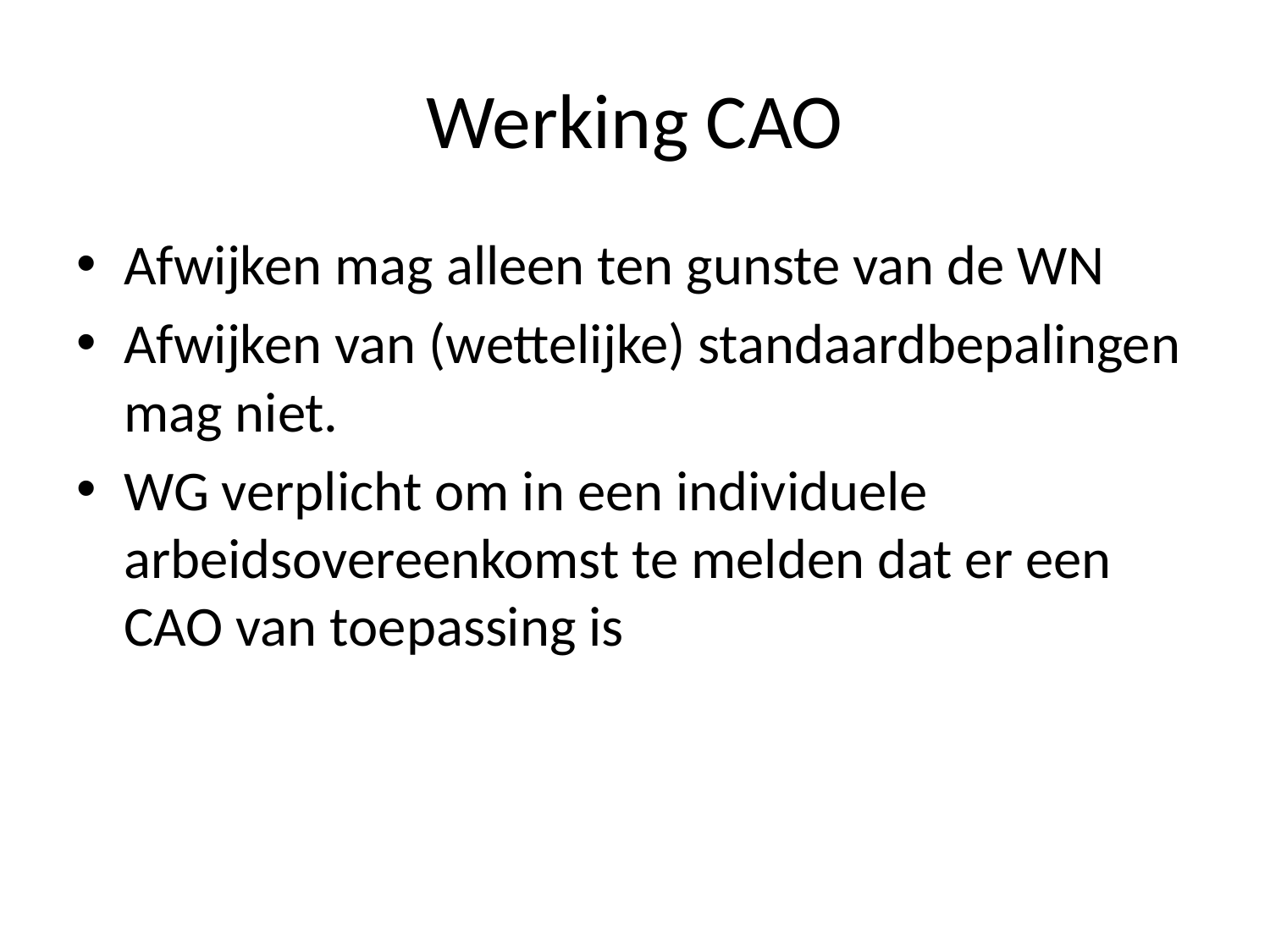

# Werking CAO
Afwijken mag alleen ten gunste van de WN
Afwijken van (wettelijke) standaardbepalingen mag niet.
WG verplicht om in een individuele arbeidsovereenkomst te melden dat er een CAO van toepassing is